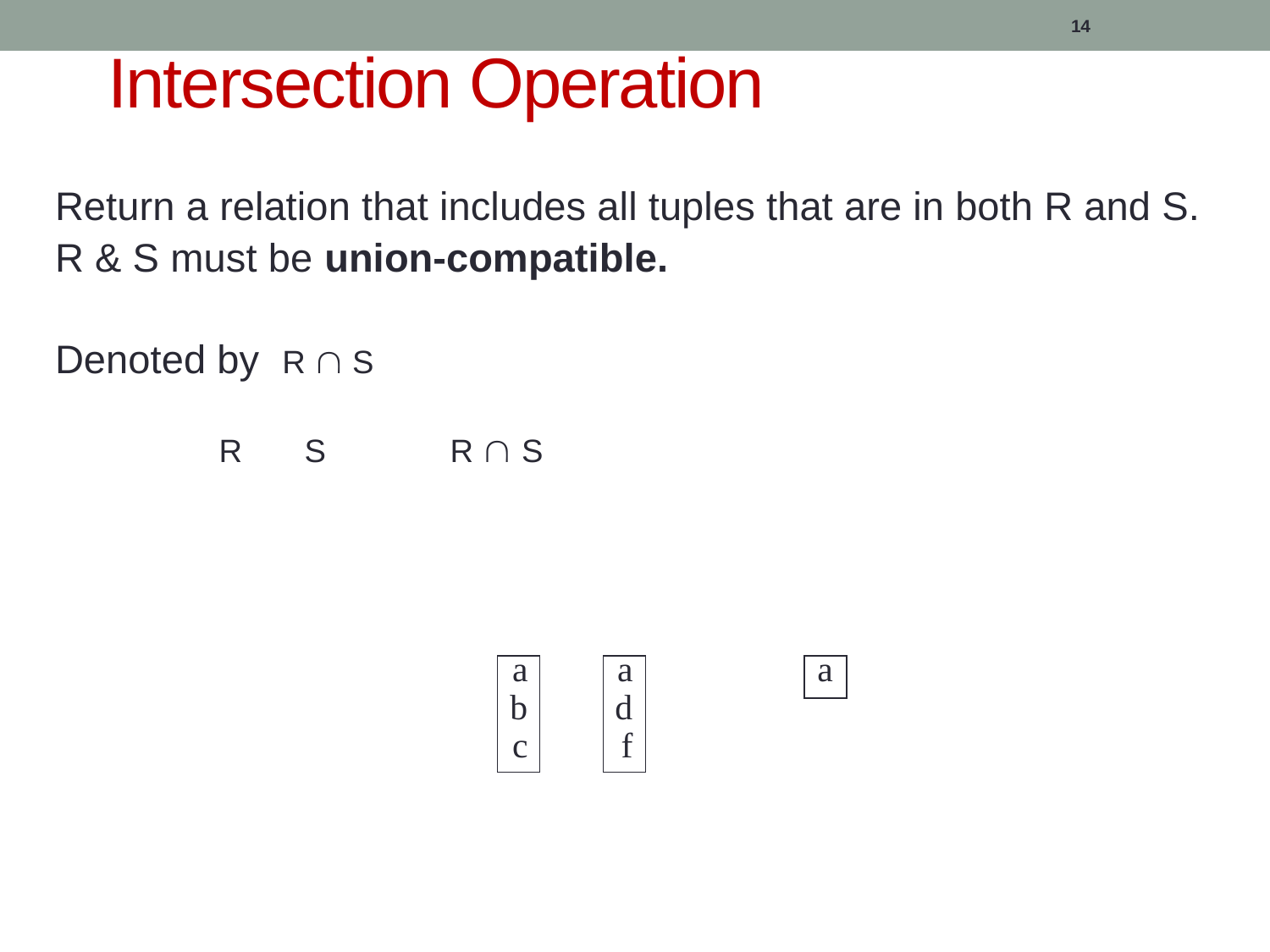

# Intersection Operation
14
Return a relation that includes all tuples that are in both R and S.
R & S must be union-compatible.

Denoted by  R ∩ S

			      R       S              R ∩ S

a
b
c
a
d
f
a